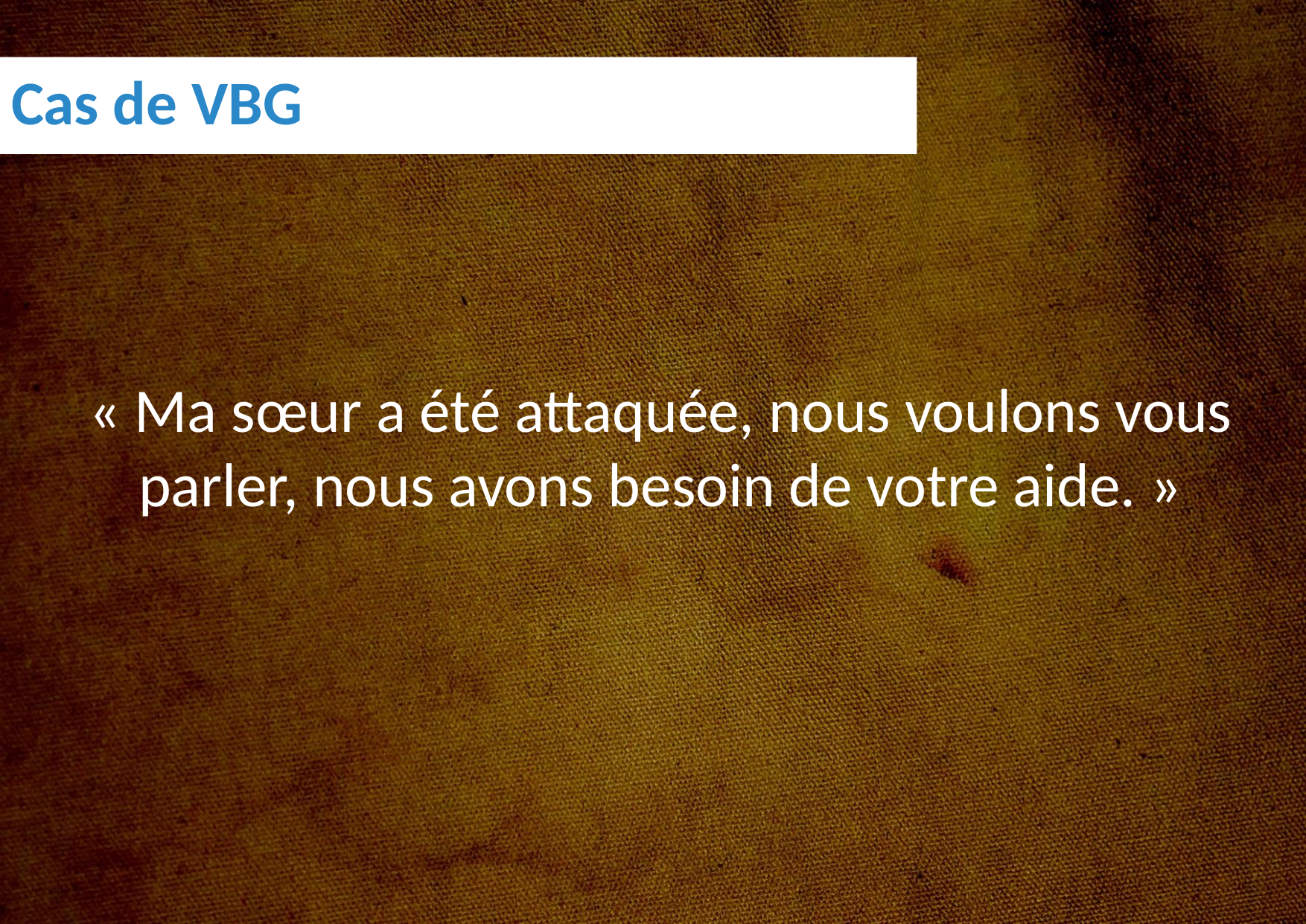

# Cas de VBG
« Ma sœur a été attaquée, nous voulons vous parler, nous avons besoin de votre aide. »